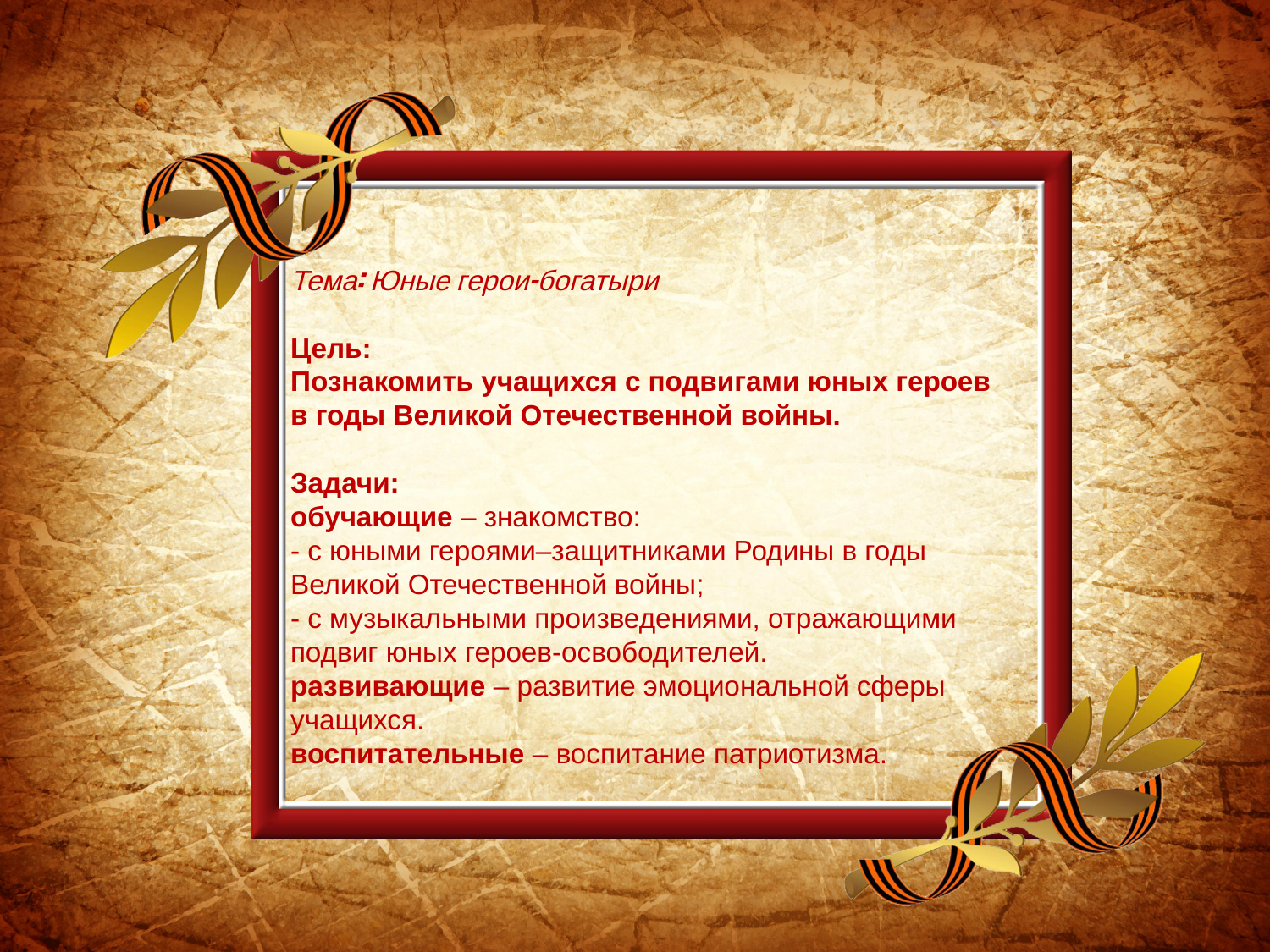

# Тема: Юные герои-богатыри Цель: Познакомить учащихся с подвигами юных героев в годы Великой Отечественной войны. Задачи: обучающие – знакомство: - с юными героями–защитниками Родины в годы Великой Отечественной войны; - с музыкальными произведениями, отражающими подвиг юных героев-освободителей. развивающие – развитие эмоциональной сферы учащихся. воспитательные – воспитание патриотизма.